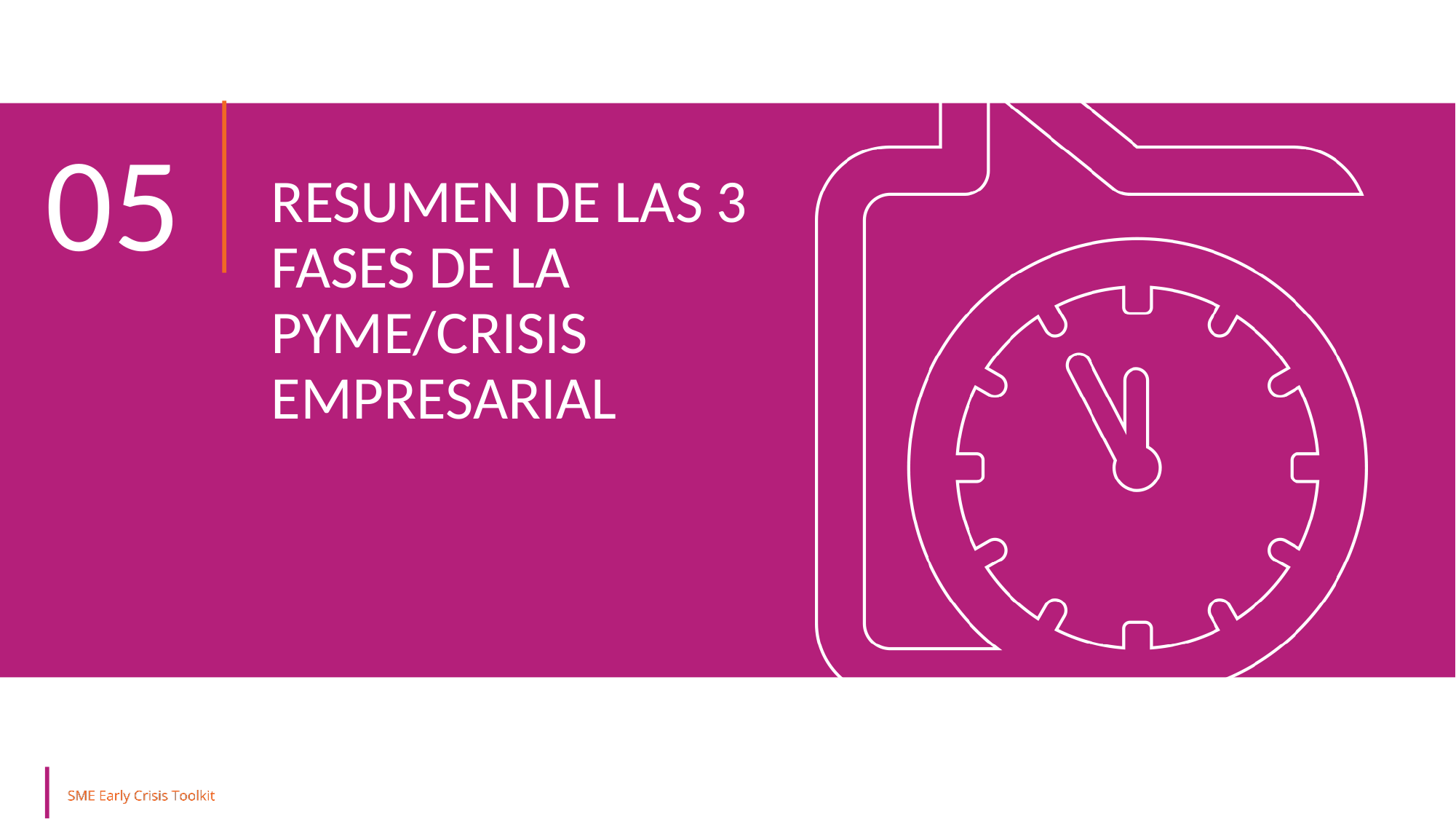

05
RESUMEN DE LAS 3 FASES DE LA PYME/CRISIS EMPRESARIAL